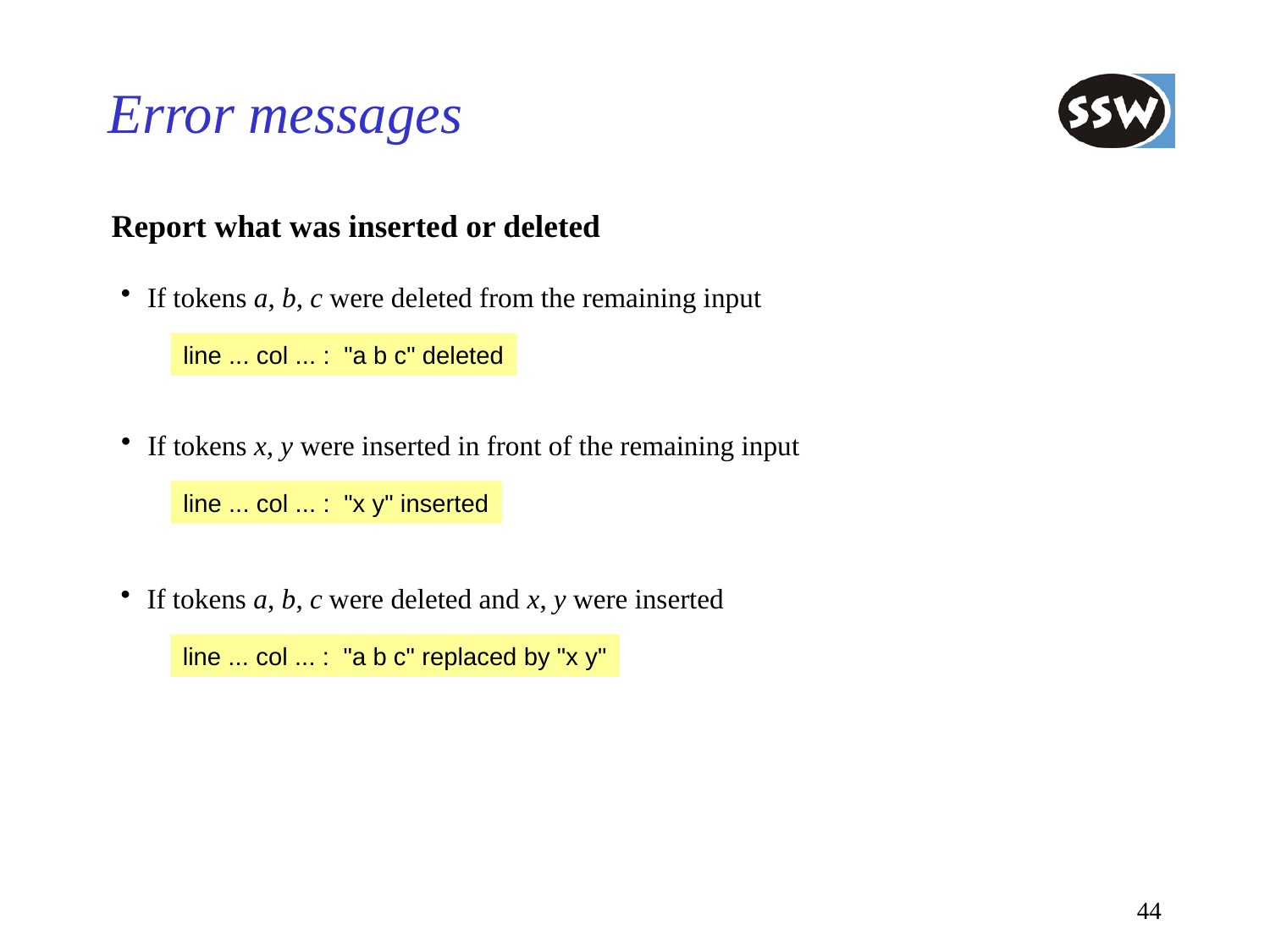

# Error messages
Report what was inserted or deleted
If tokens a, b, c were deleted from the remaining input
line ... col ... :  "a b c" deleted
If tokens x, y were inserted in front of the remaining input
line ... col ... :  "x y" inserted
If tokens a, b, c were deleted and x, y were inserted
line ... col ... :  "a b c" replaced by "x y"
44